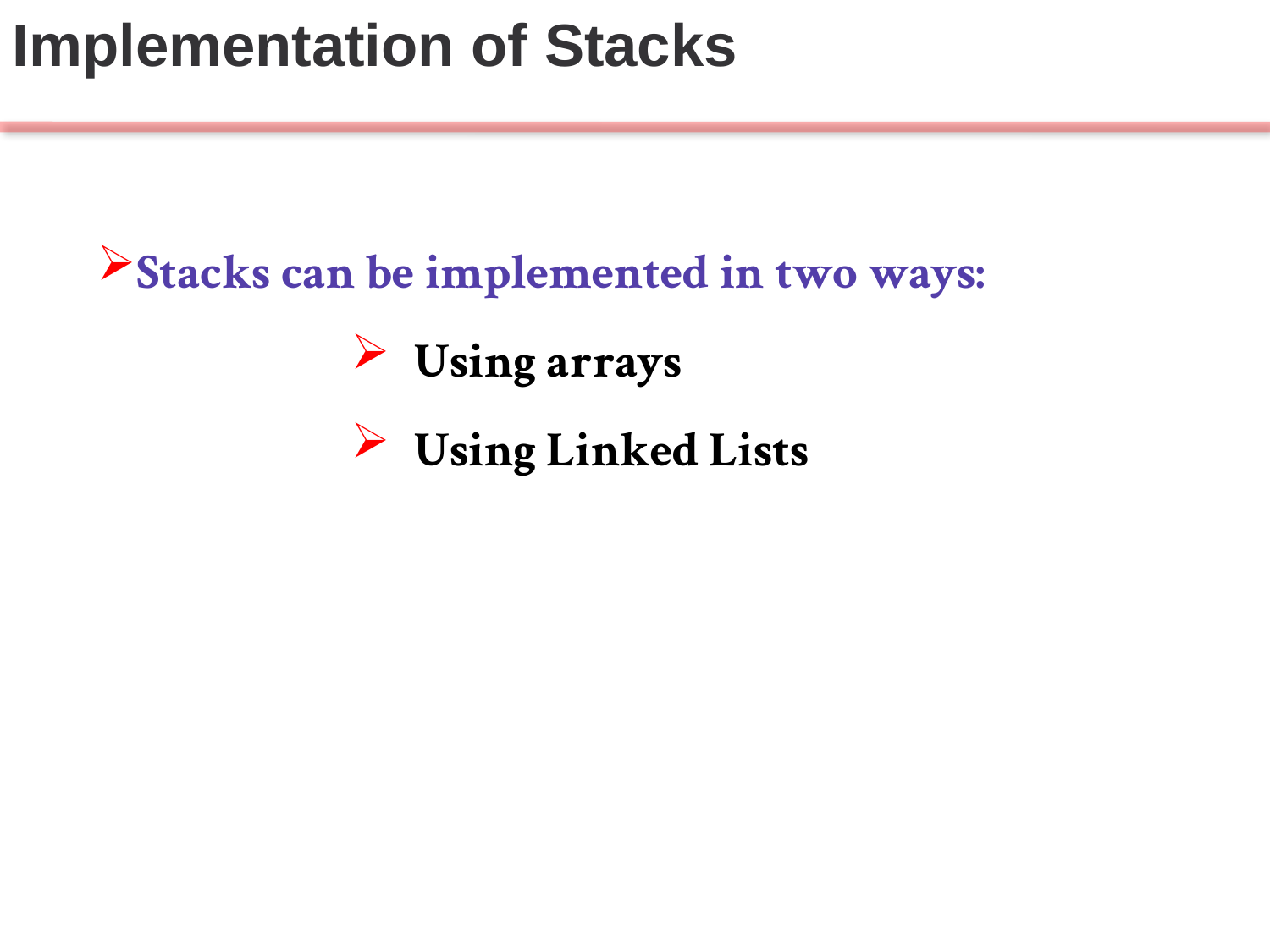

Implementation of Stacks
Stacks can be implemented in two ways:
Using arrays
Using Linked Lists